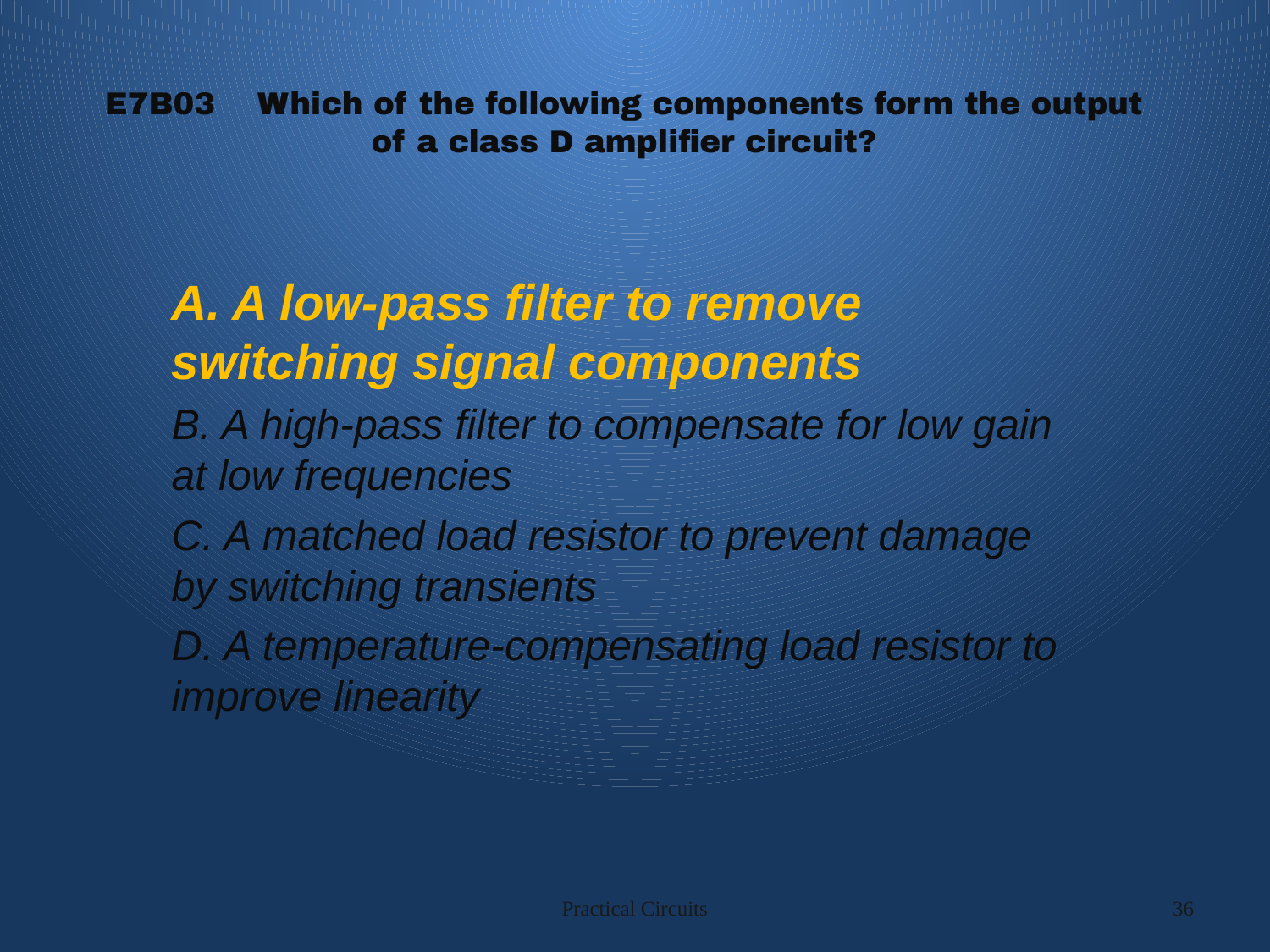

# E7B03    Which of the following components form the output of a class D amplifier circuit?
A. A low-pass filter to remove switching signal components
B. A high-pass filter to compensate for low gain at low frequencies
C. A matched load resistor to prevent damage by switching transients
D. A temperature-compensating load resistor to improve linearity
Practical Circuits
36